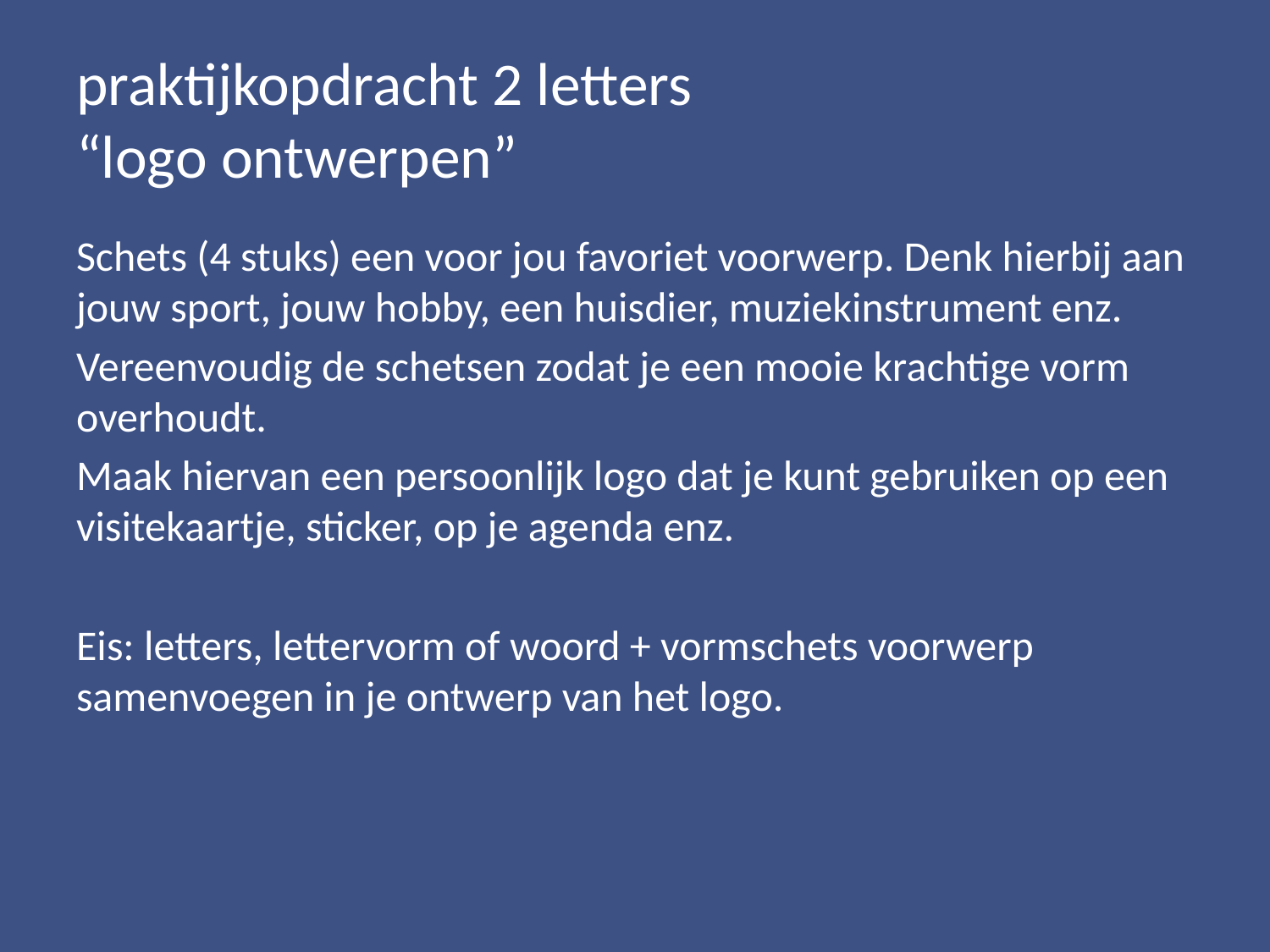

# praktijkopdracht 2 letters “logo ontwerpen”
Schets (4 stuks) een voor jou favoriet voorwerp. Denk hierbij aan jouw sport, jouw hobby, een huisdier, muziekinstrument enz.
Vereenvoudig de schetsen zodat je een mooie krachtige vorm overhoudt.
Maak hiervan een persoonlijk logo dat je kunt gebruiken op een visitekaartje, sticker, op je agenda enz.

Eis: letters, lettervorm of woord + vormschets voorwerp samenvoegen in je ontwerp van het logo.